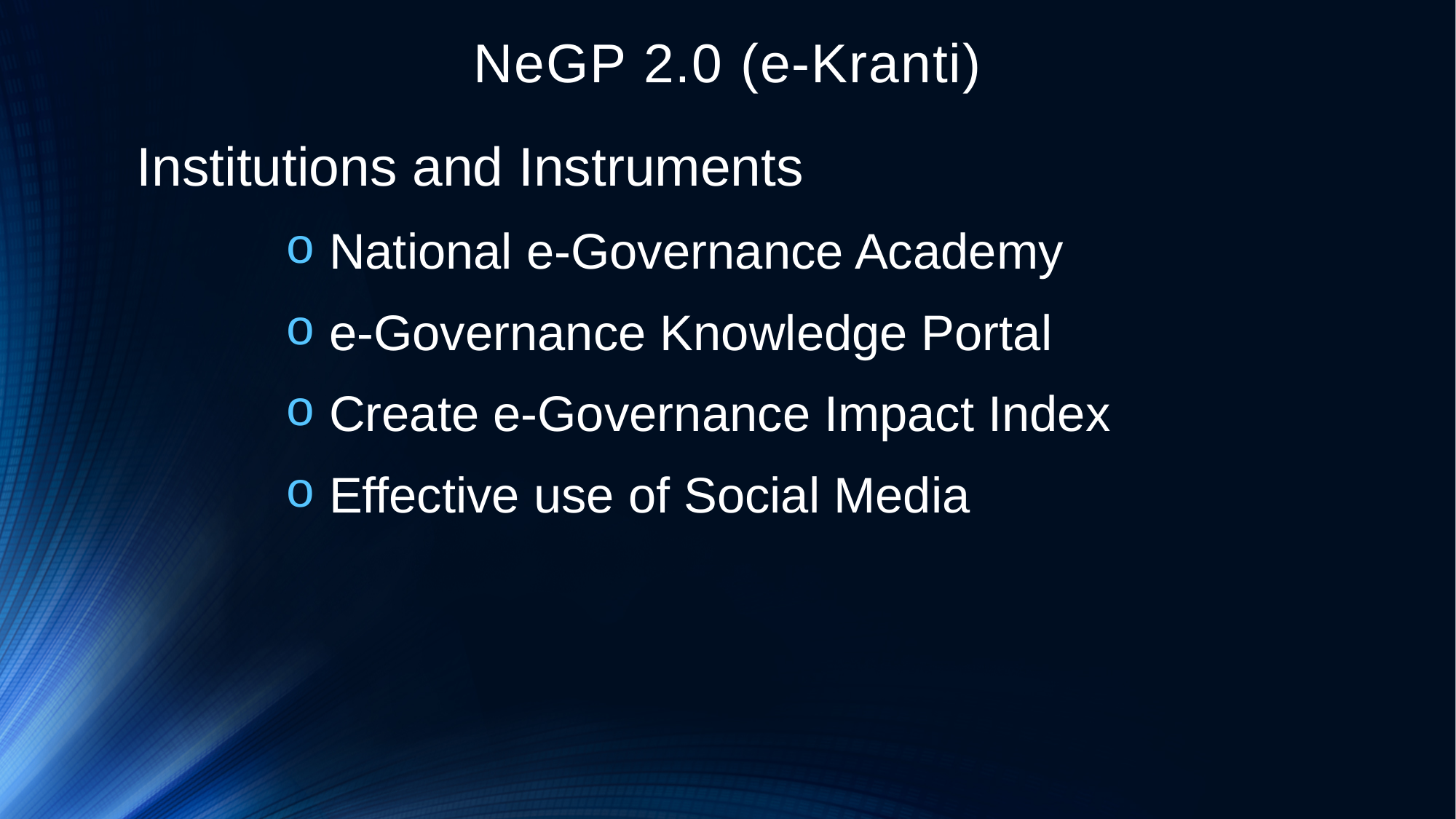

NeGP 2.0 (e-Kranti)
Institutions and Instruments
 National e-Governance Academy
 e-Governance Knowledge Portal
 Create e-Governance Impact Index
 Effective use of Social Media